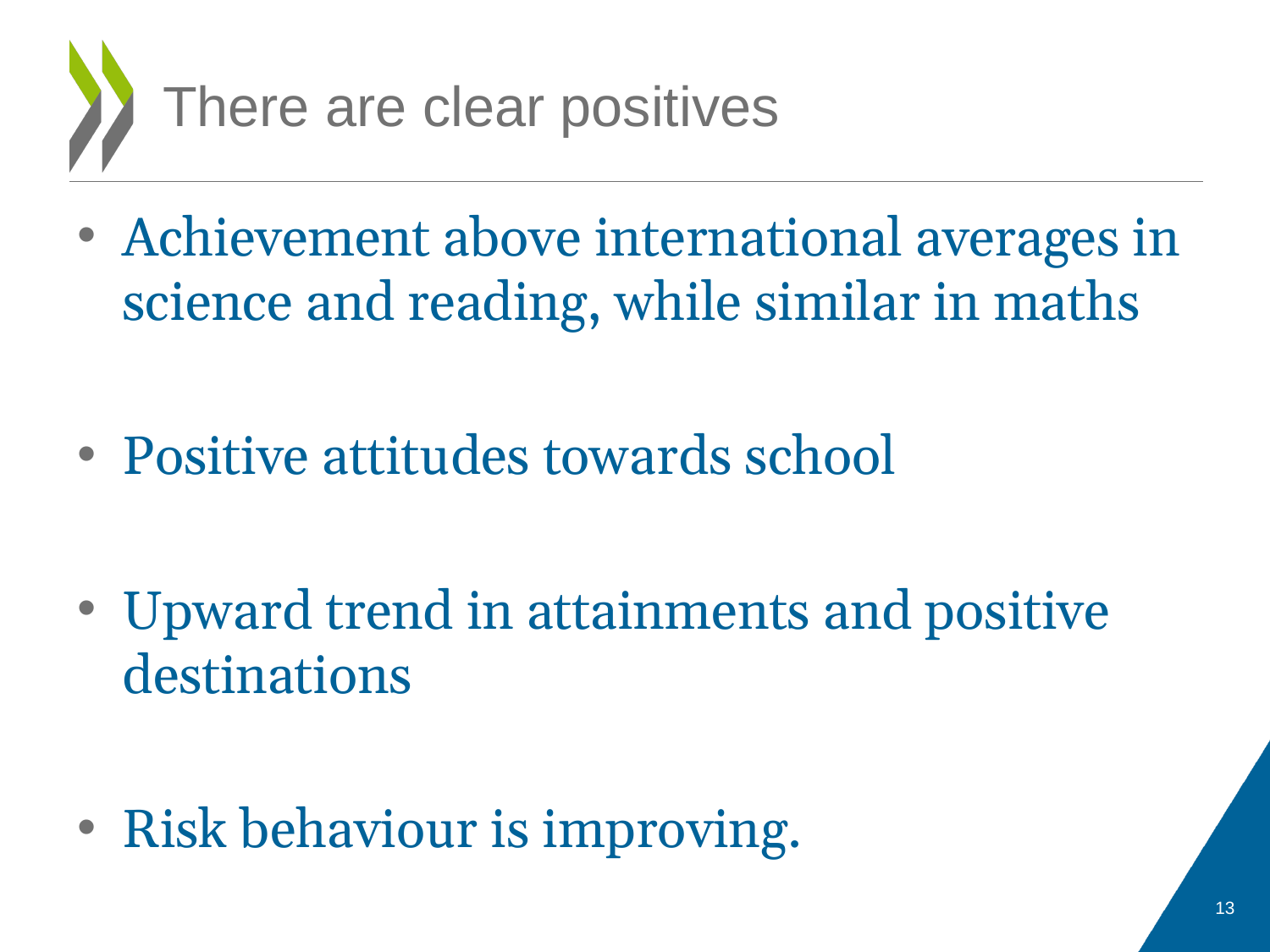

# There are clear positives
Achievement above international averages in science and reading, while similar in maths

Positive attitudes towards school

Upward trend in attainments and positive destinations

Risk behaviour is improving.
13